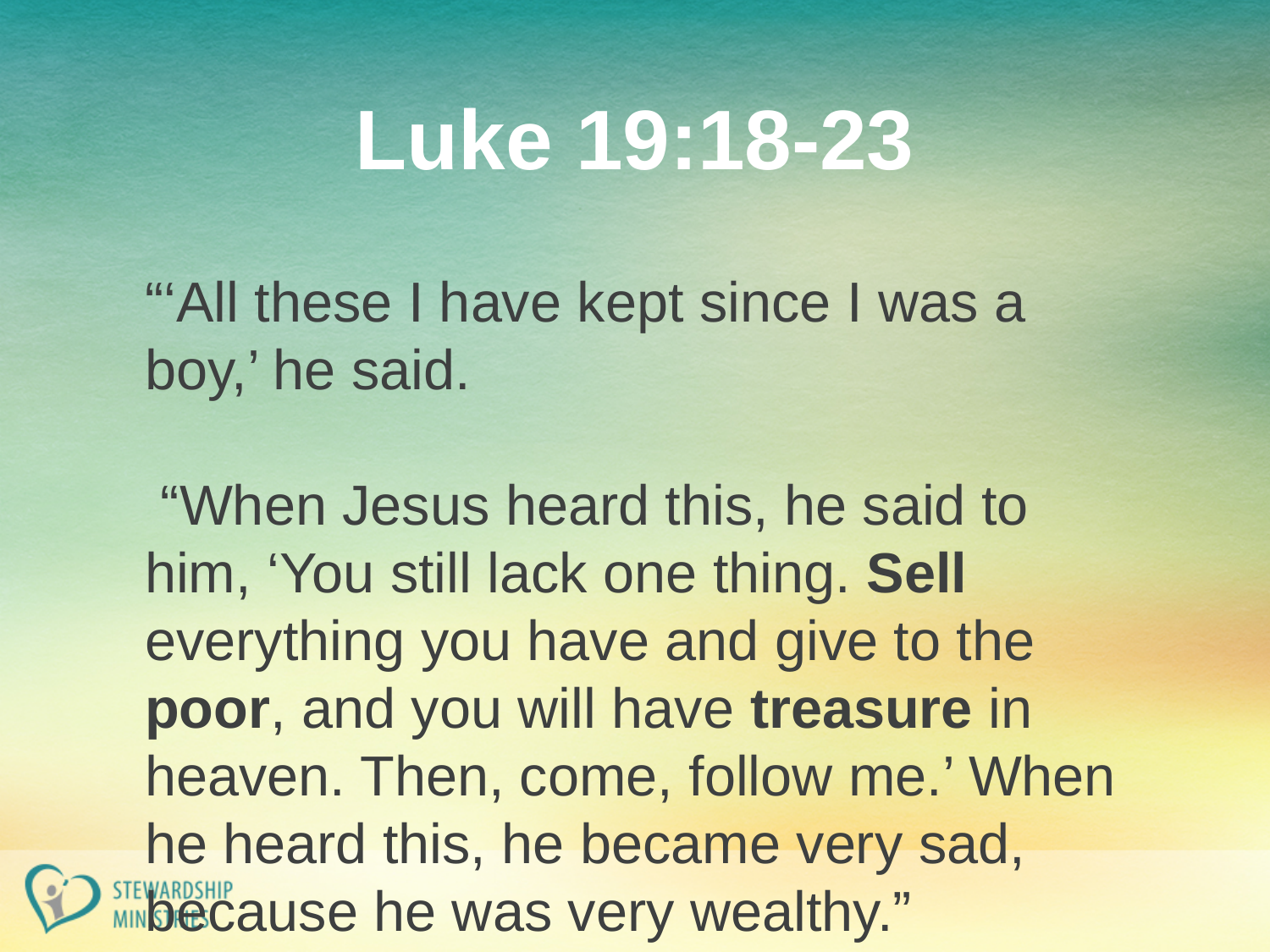

# Luke 19:18-23
“‘All these I have kept since I was a boy,’ he said.

 “When Jesus heard this, he said to him, ‘You still lack one thing. Sell everything you have and give to the poor, and you will have treasure in heaven. Then, come, follow me.’ When he heard this, he became very sad, because he was very wealthy.”